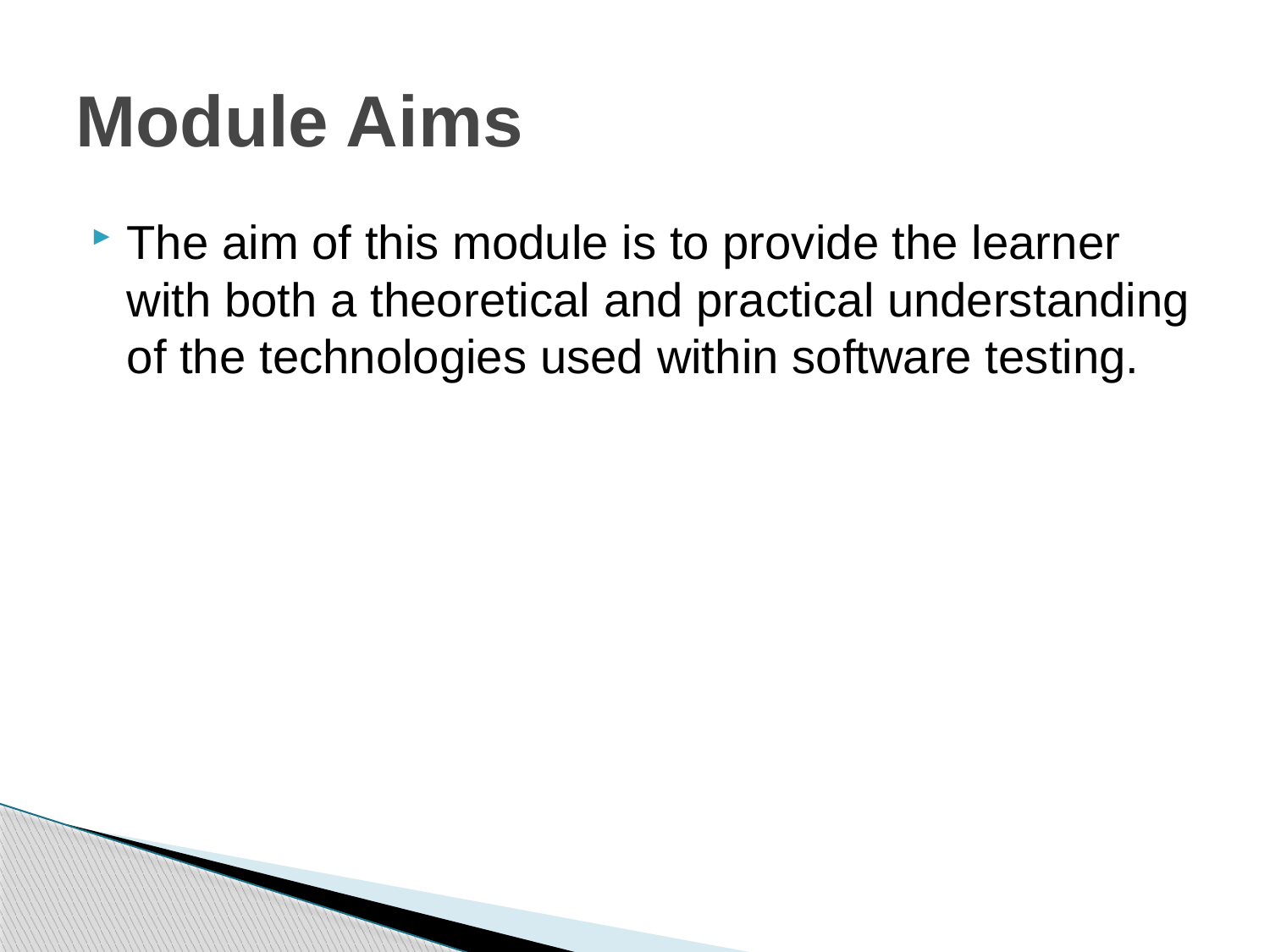

# Module Aims
The aim of this module is to provide the learner with both a theoretical and practical understanding of the technologies used within software testing.